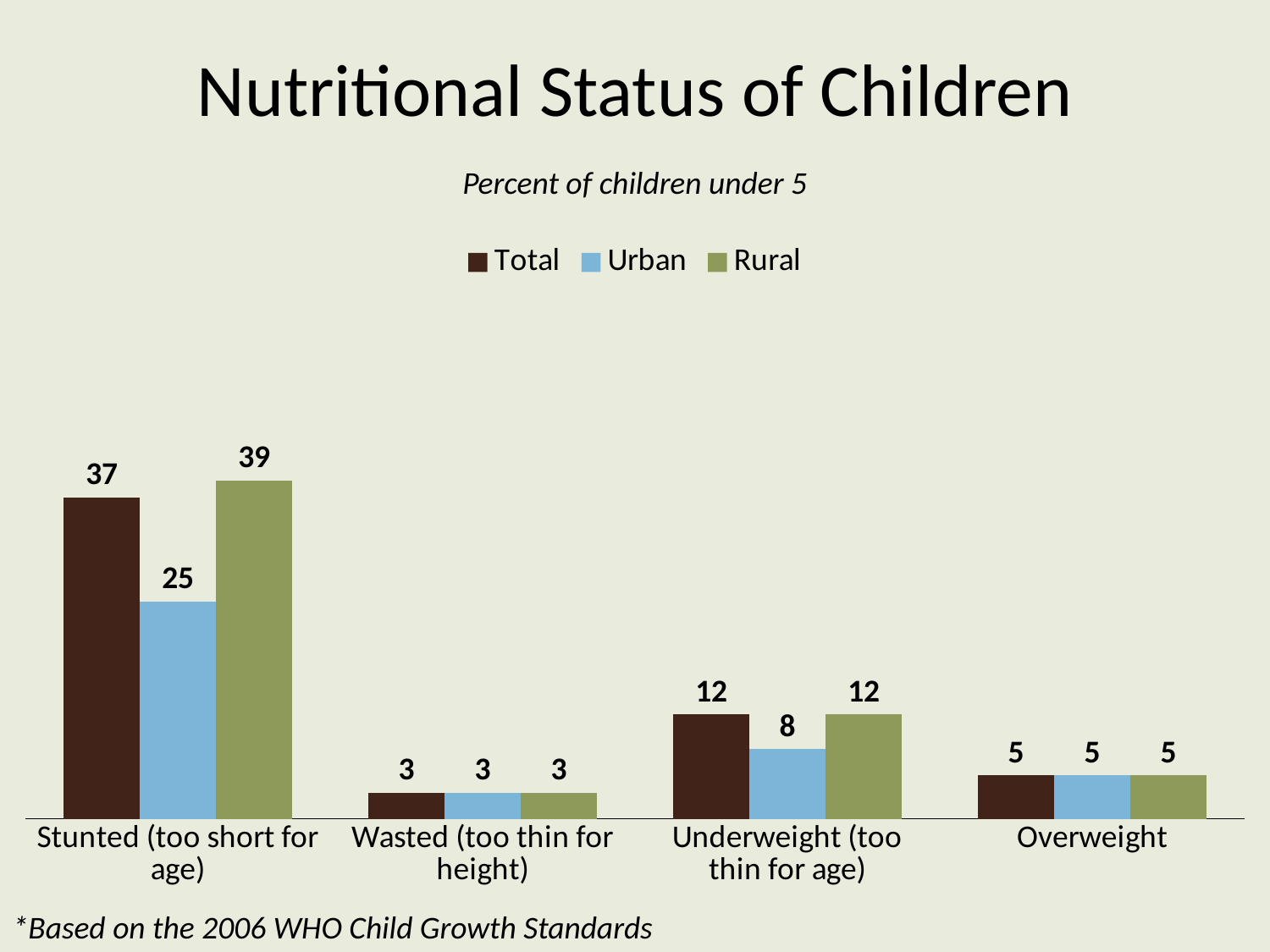

# Nutritional Status of Children
Percent of children under 5

### Chart

| Category | Total | Urban | Rural |
|---|---|---|---|
| Stunted (too short for age) | 37.0 | 25.0 | 39.0 |
| Wasted (too thin for height) | 3.0 | 3.0 | 3.0 |
| Underweight (too thin for age) | 12.0 | 8.0 | 12.0 |
| Overweight | 5.0 | 5.0 | 5.0 |
*Based on the 2006 WHO Child Growth Standards